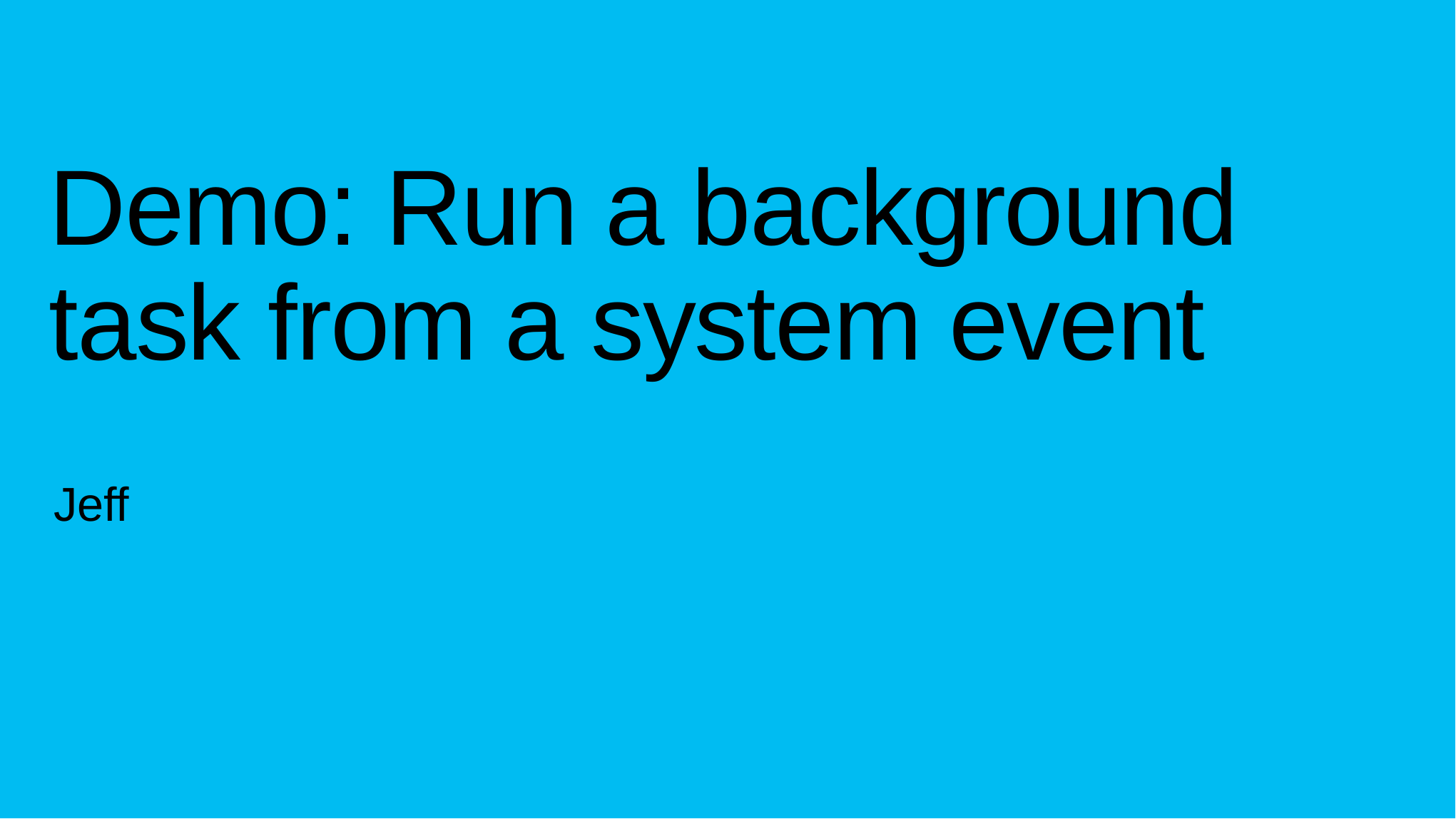

# Demo: Run a background task from a system event
Jeff